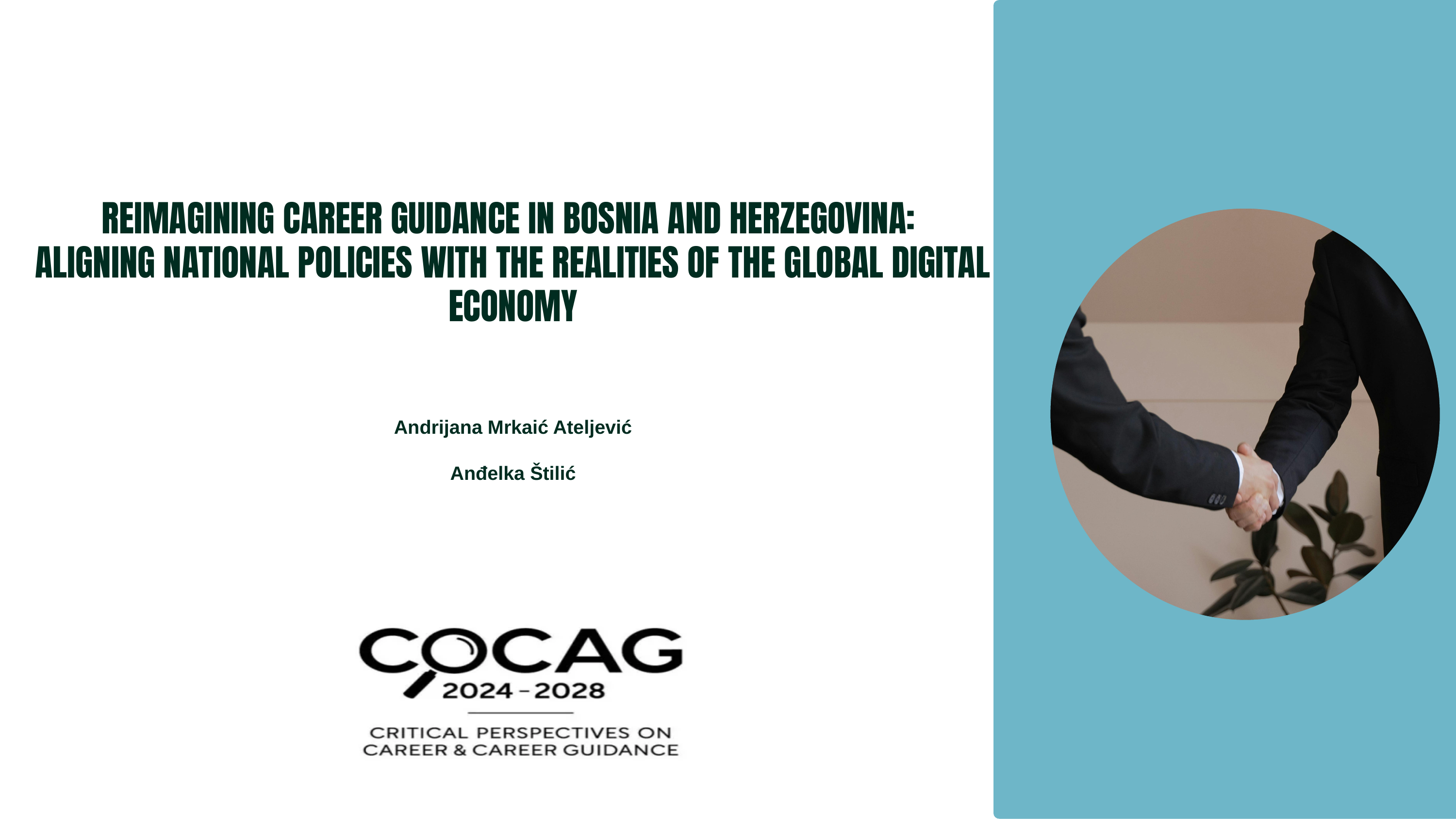

REIMAGINING CAREER GUIDANCE IN BOSNIA AND HERZEGOVINA:
ALIGNING NATIONAL POLICIES WITH THE REALITIES OF THE GLOBAL DIGITAL ECONOMY

Andrijana Mrkaić Ateljević

Anđelka Štilić